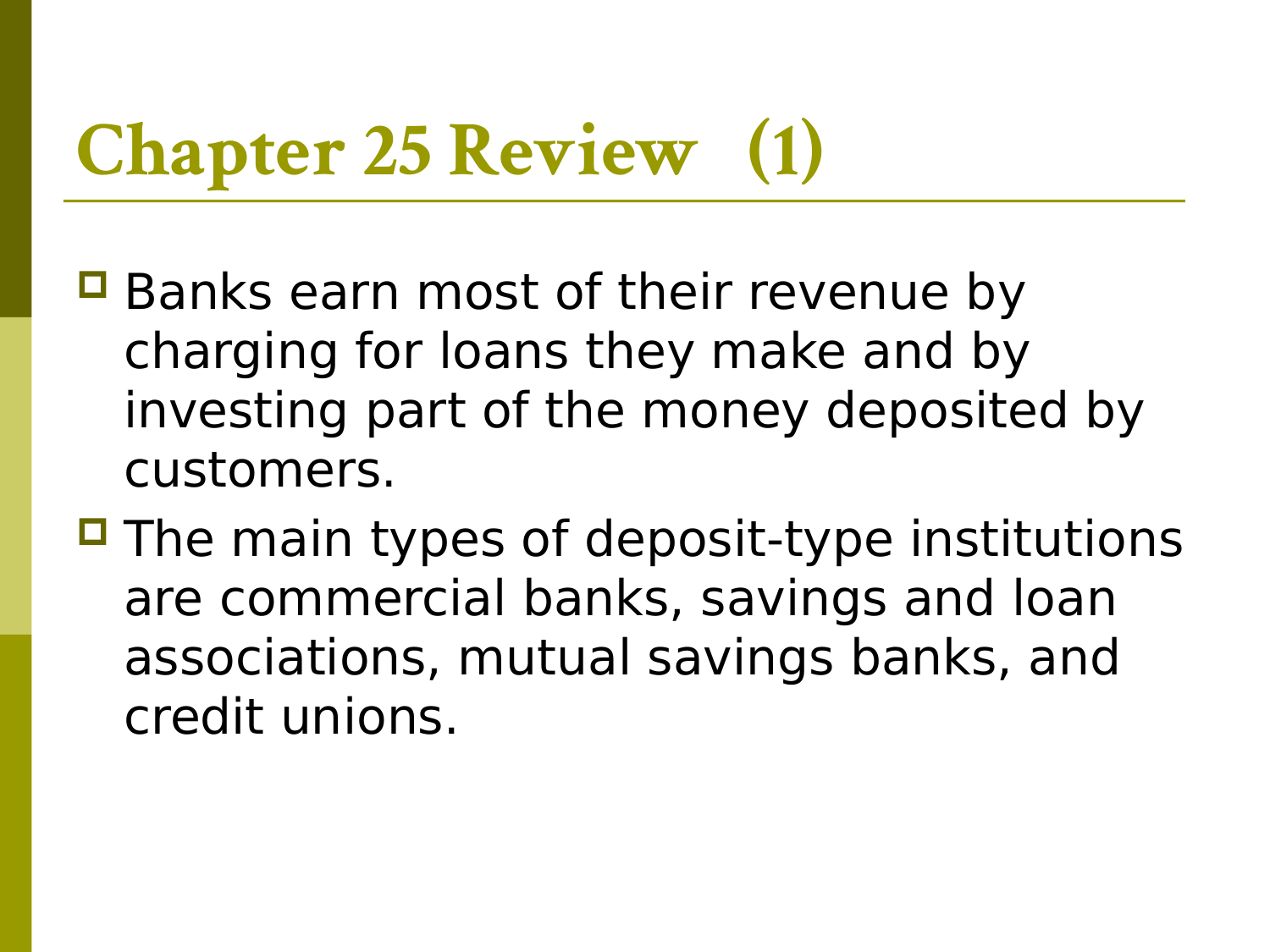

# Chapter 25 Review   (1)
Banks earn most of their revenue by charging for loans they make and by investing part of the money deposited by customers.
The main types of deposit-type institutions are commercial banks, savings and loan associations, mutual savings banks, and credit unions.